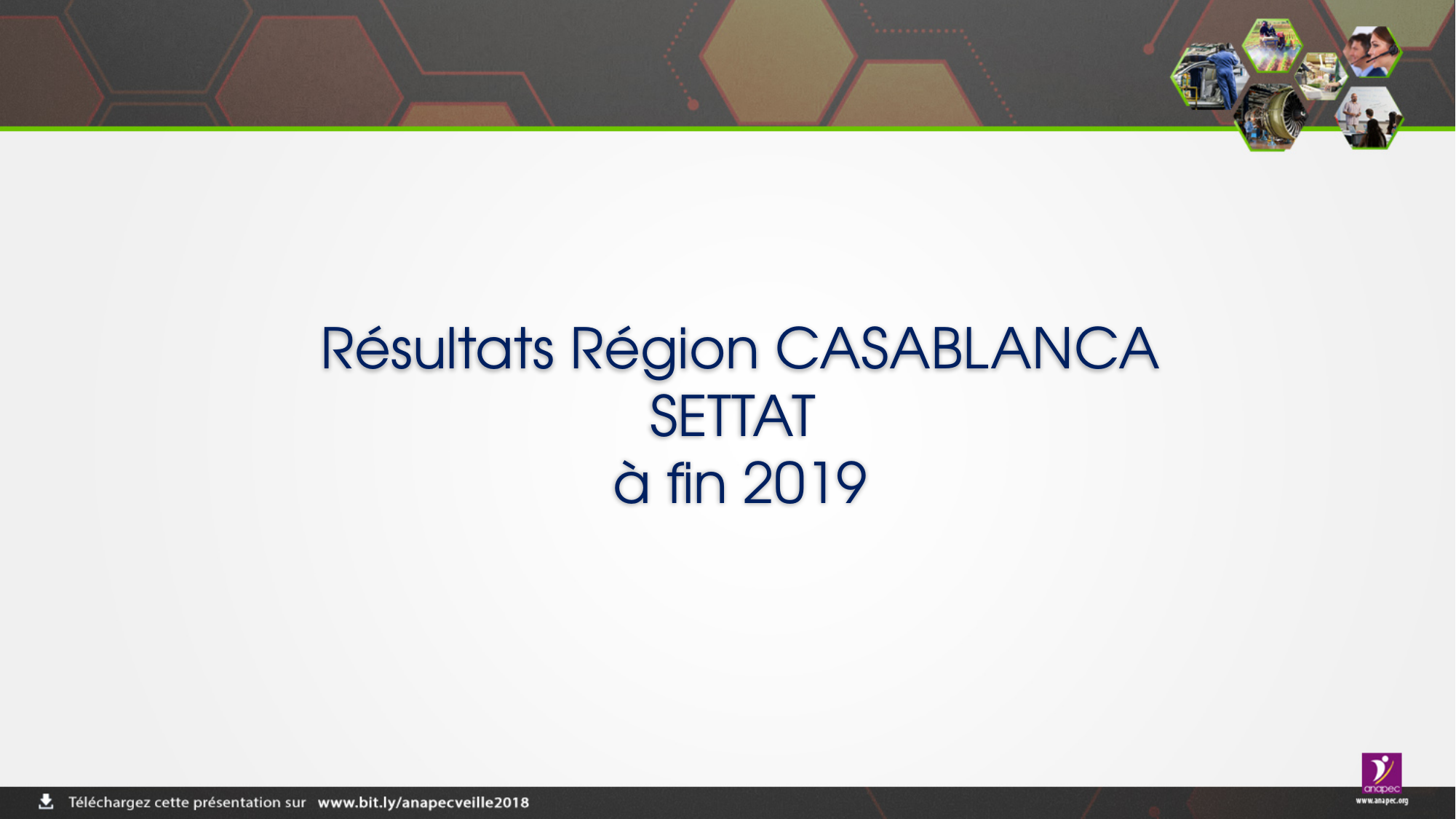

# Résultats Région CASABLANCA SETTAT à fin 2019